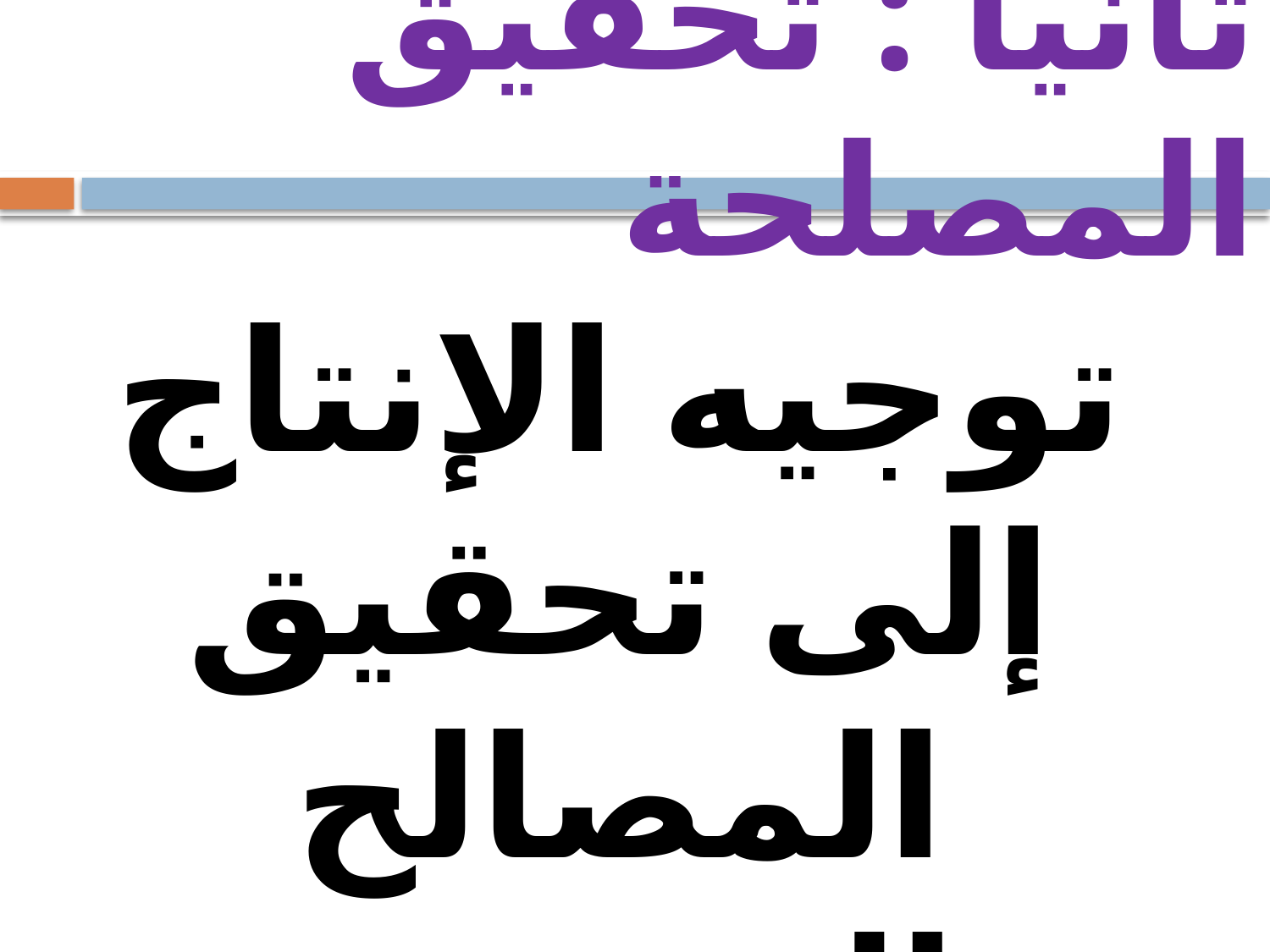

# ثانياً : تحقيق المصلحة
توجيه الإنتاج إلى تحقيق المصالح المعتبرة شرعاً